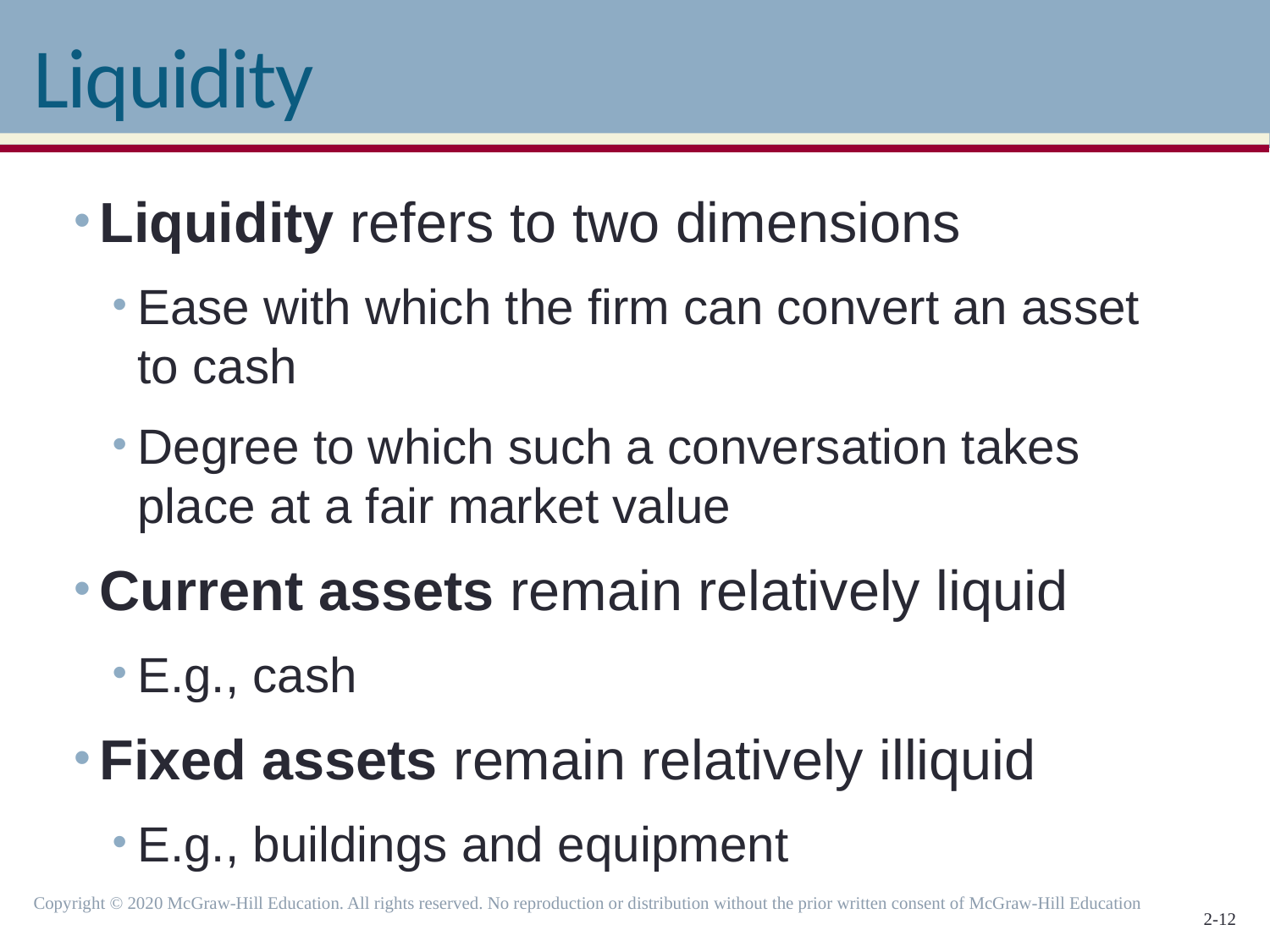

# Liquidity
Liquidity refers to two dimensions
Ease with which the firm can convert an asset to cash
Degree to which such a conversation takes place at a fair market value
Current assets remain relatively liquid
E.g., cash
Fixed assets remain relatively illiquid
E.g., buildings and equipment
Copyright © 2020 McGraw-Hill Education. All rights reserved. No reproduction or distribution without the prior written consent of McGraw-Hill Education